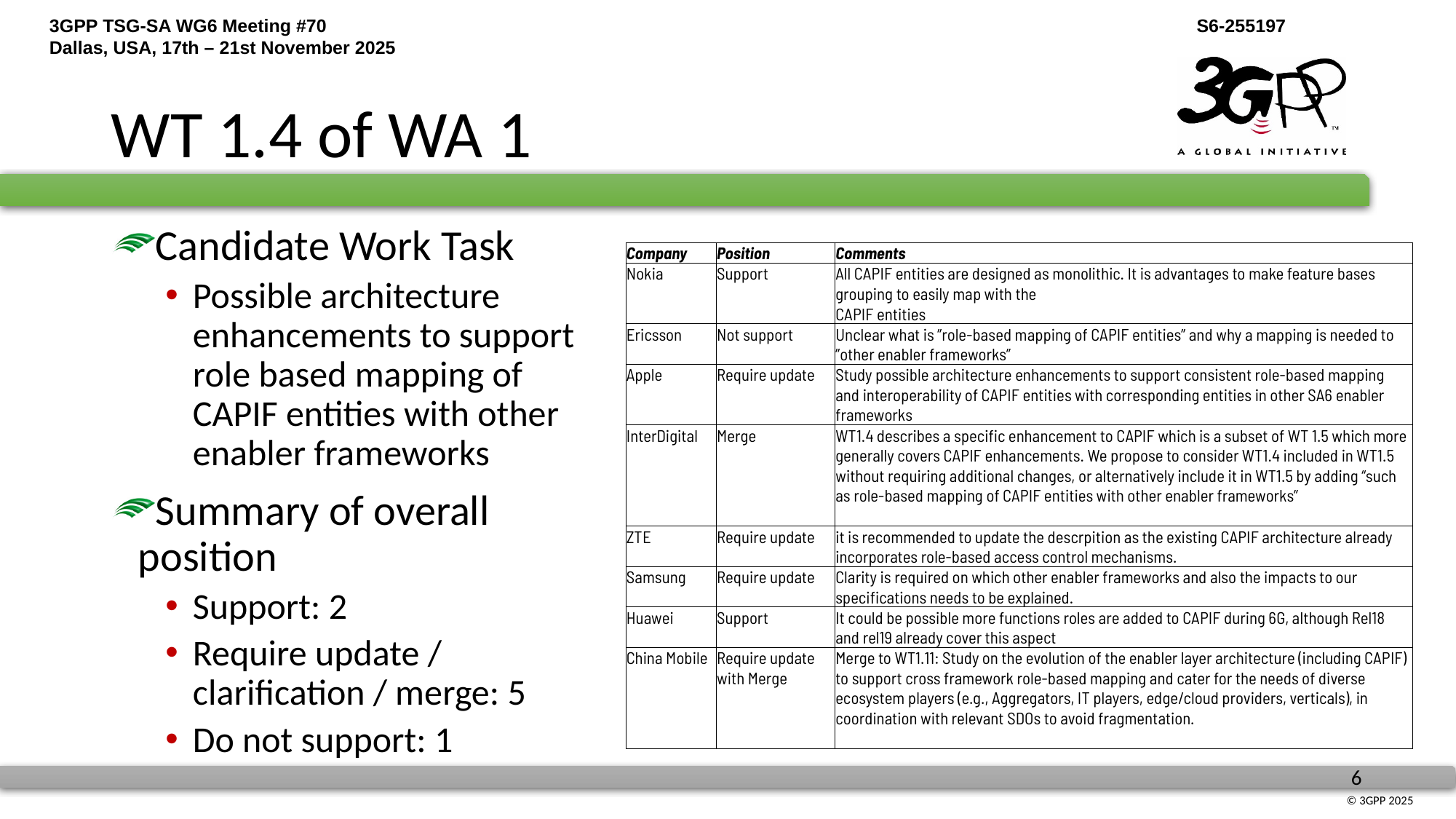

# WT 1.4 of WA 1
Candidate Work Task
Possible architecture enhancements to support role based mapping of CAPIF entities with other enabler frameworks
Summary of overall position
Support: 2
Require update / clarification / merge: 5
Do not support: 1
| Company | Position | Comments |
| --- | --- | --- |
| Nokia | Support | All CAPIF entities are designed as monolithic. It is advantages to make feature bases grouping to easily map with the CAPIF entities |
| Ericsson | Not support | Unclear what is ”role-based mapping of CAPIF entities” and why a mapping is needed to ”other enabler frameworks” |
| Apple | Require update | Study possible architecture enhancements to support consistent role-based mapping and interoperability of CAPIF entities with corresponding entities in other SA6 enabler frameworks |
| InterDigital | Merge | WT1.4 describes a specific enhancement to CAPIF which is a subset of WT 1.5 which more generally covers CAPIF enhancements. We propose to consider WT1.4 included in WT1.5 without requiring additional changes, or alternatively include it in WT1.5 by adding “such as role-based mapping of CAPIF entities with other enabler frameworks” |
| ZTE | Require update | it is recommended to update the descrpition as the existing CAPIF architecture already incorporates role-based access control mechanisms. |
| Samsung | Require update | Clarity is required on which other enabler frameworks and also the impacts to our specifications needs to be explained. |
| Huawei | Support | It could be possible more functions roles are added to CAPIF during 6G, although Rel18 and rel19 already cover this aspect |
| China Mobile | Require update with Merge | Merge to WT1.11: Study on the evolution of the enabler layer architecture (including CAPIF) to support cross framework role-based mapping and cater for the needs of diverse ecosystem players (e.g., Aggregators, IT players, edge/cloud providers, verticals), in coordination with relevant SDOs to avoid fragmentation. |